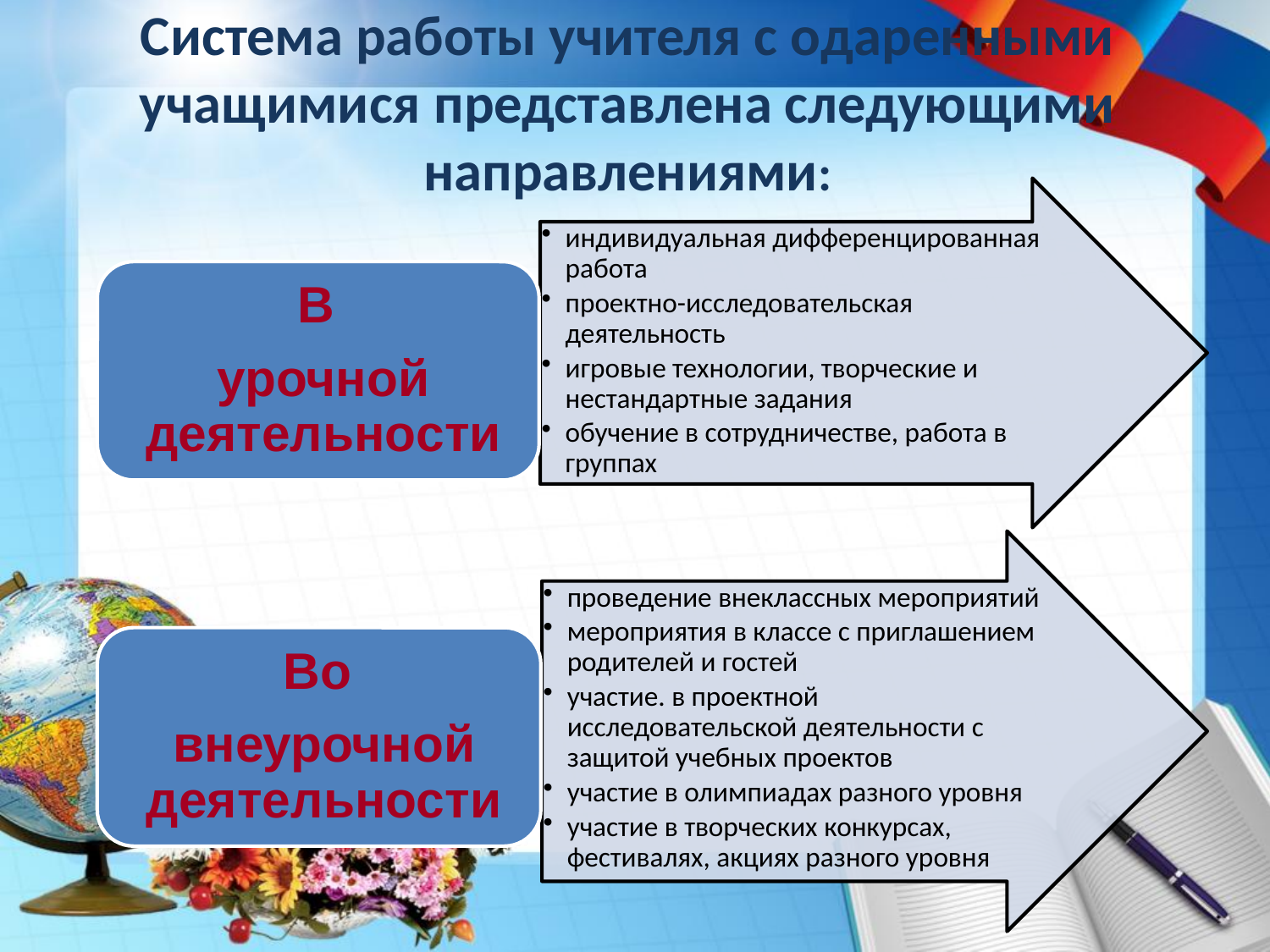

# Система работы учителя с одаренными учащимися представлена следующими направлениями:
индивидуальная дифференцированная работа
проектно-исследовательская деятельность
игровые технологии, творческие и нестандартные задания
обучение в сотрудничестве, работа в группах
В
урочной деятельности
проведение внеклассных мероприятий
мероприятия в классе с приглашением родителей и гостей
участие. в проектной исследовательской деятельности с защитой учебных проектов
участие в олимпиадах разного уровня
участие в творческих конкурсах, фестивалях, акциях разного уровня
Во
внеурочной деятельности